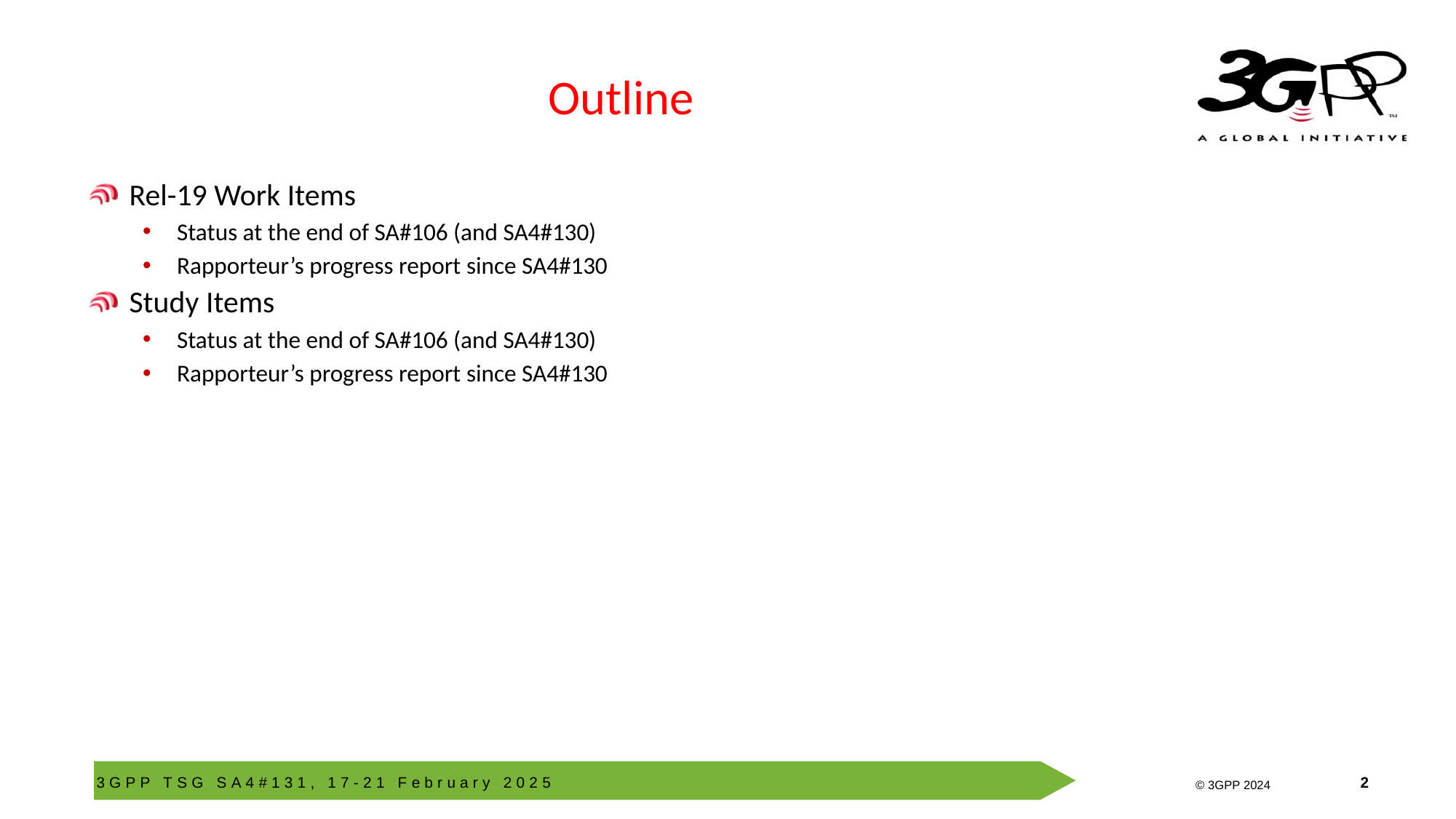

# Outline
Rel-19 Work Items
Status at the end of SA#106 (and SA4#130)
Rapporteur’s progress report since SA4#130
Study Items
Status at the end of SA#106 (and SA4#130)
Rapporteur’s progress report since SA4#130